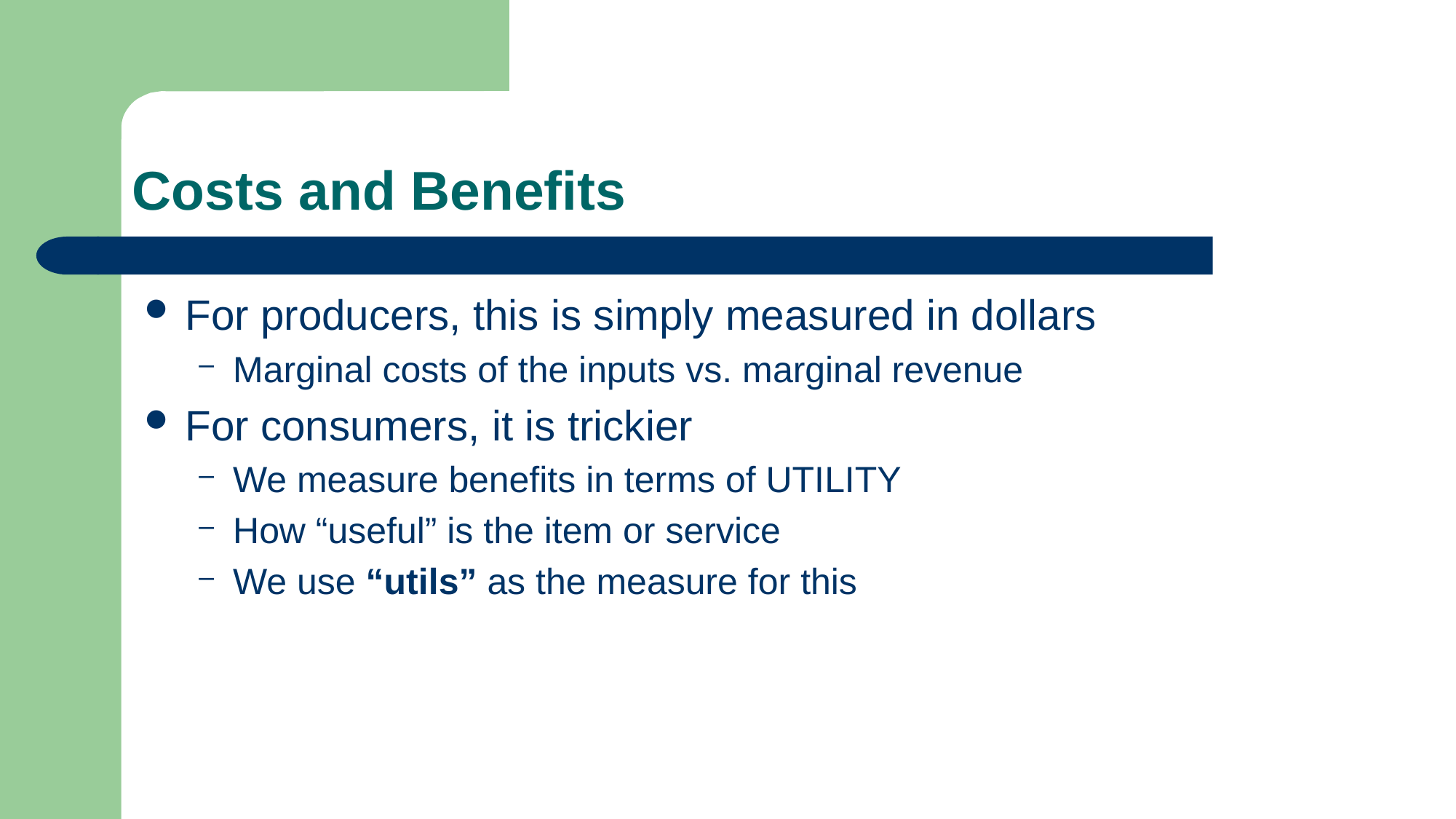

# Costs and Benefits
For producers, this is simply measured in dollars
Marginal costs of the inputs vs. marginal revenue
For consumers, it is trickier
We measure benefits in terms of UTILITY
How “useful” is the item or service
We use “utils” as the measure for this